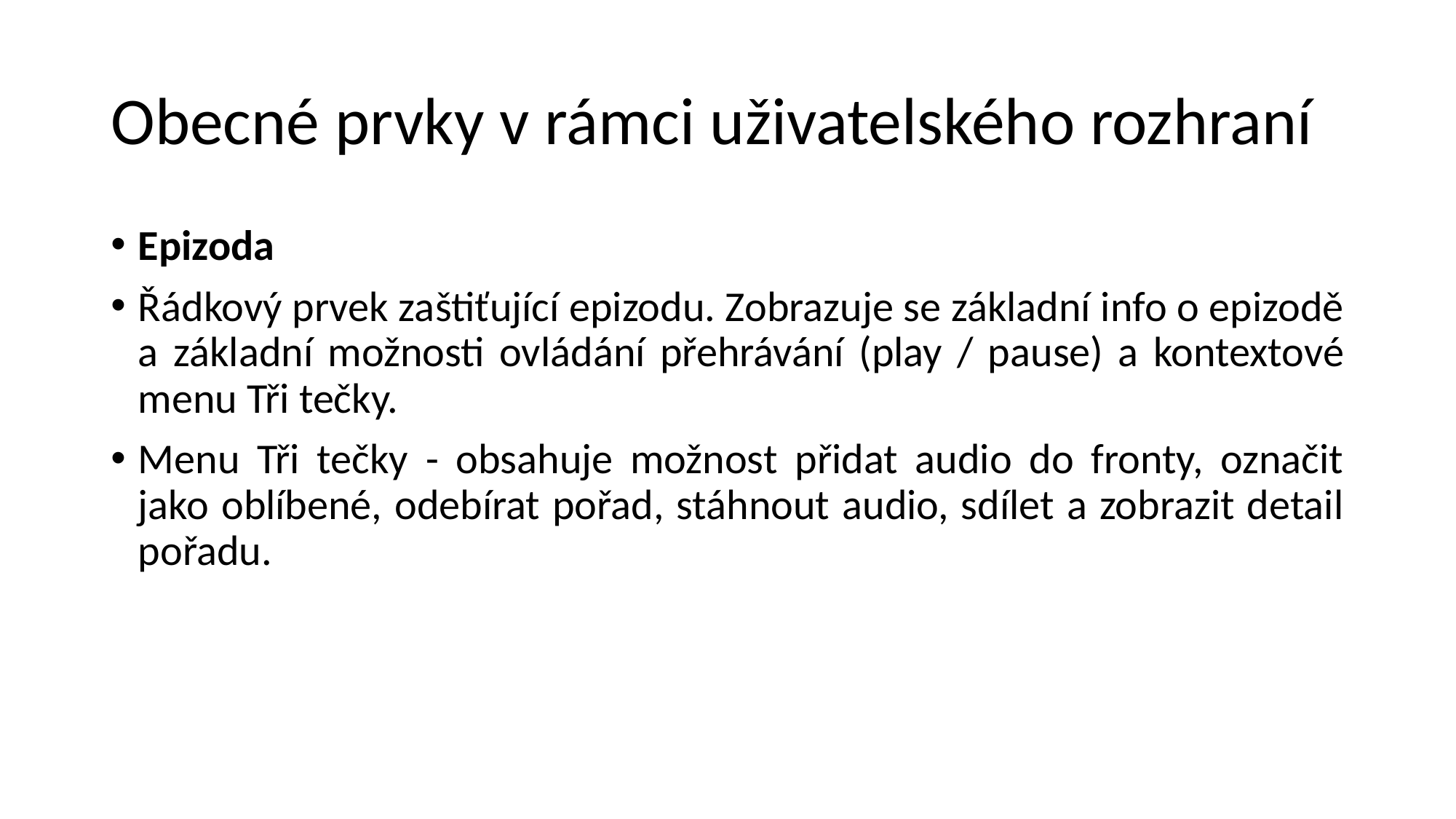

# Obecné prvky v rámci uživatelského rozhraní
Epizoda
Řádkový prvek zaštiťující epizodu. Zobrazuje se základní info o epizodě a základní možnosti ovládání přehrávání (play / pause) a kontextové menu Tři tečky.
Menu Tři tečky - obsahuje možnost přidat audio do fronty, označit jako oblíbené, odebírat pořad, stáhnout audio, sdílet a zobrazit detail pořadu.